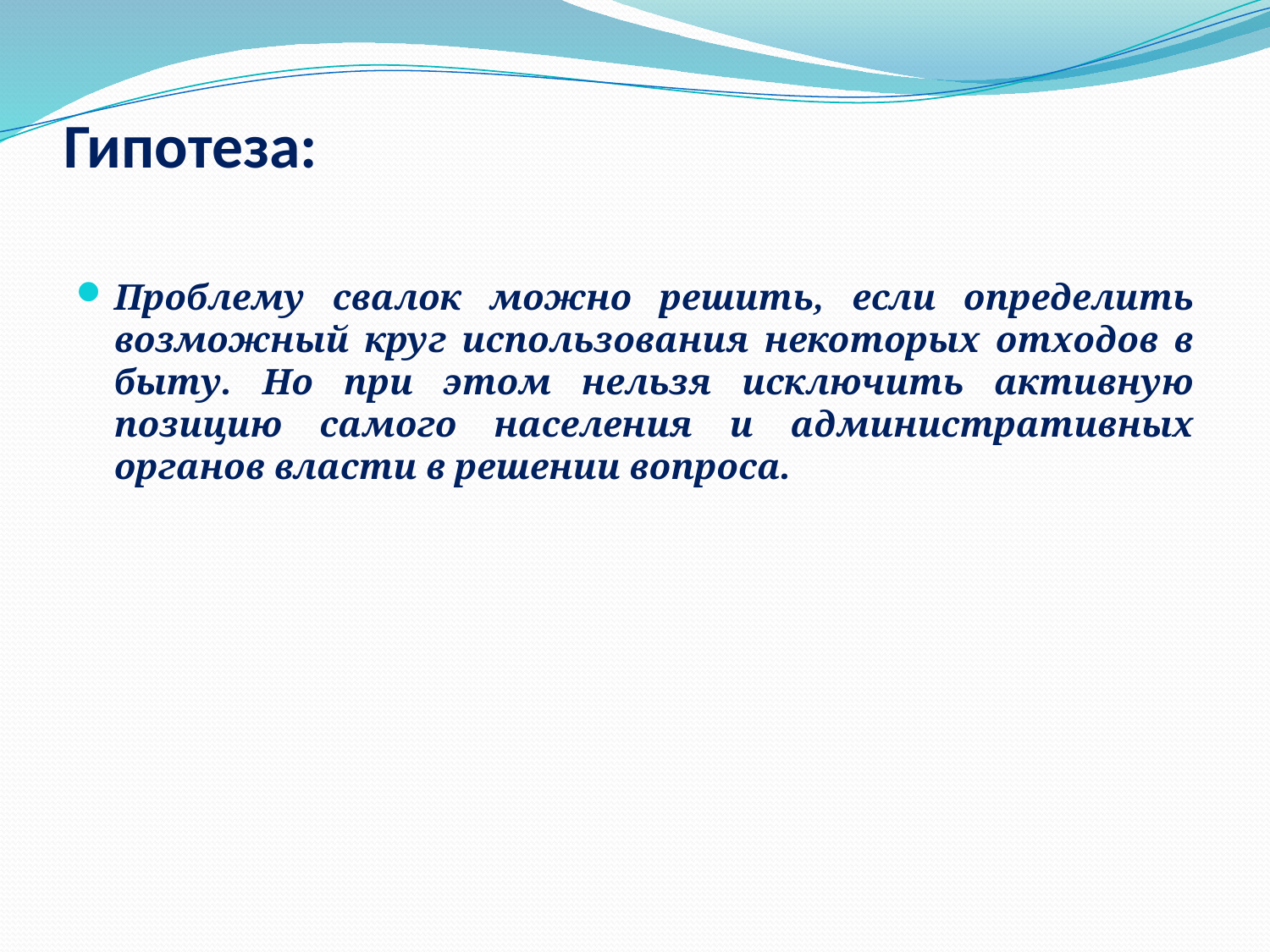

# Гипотеза:
Проблему свалок можно решить, если определить возможный круг использования некоторых отходов в быту. Но при этом нельзя исключить активную позицию самого населения и административных органов власти в решении вопроса.